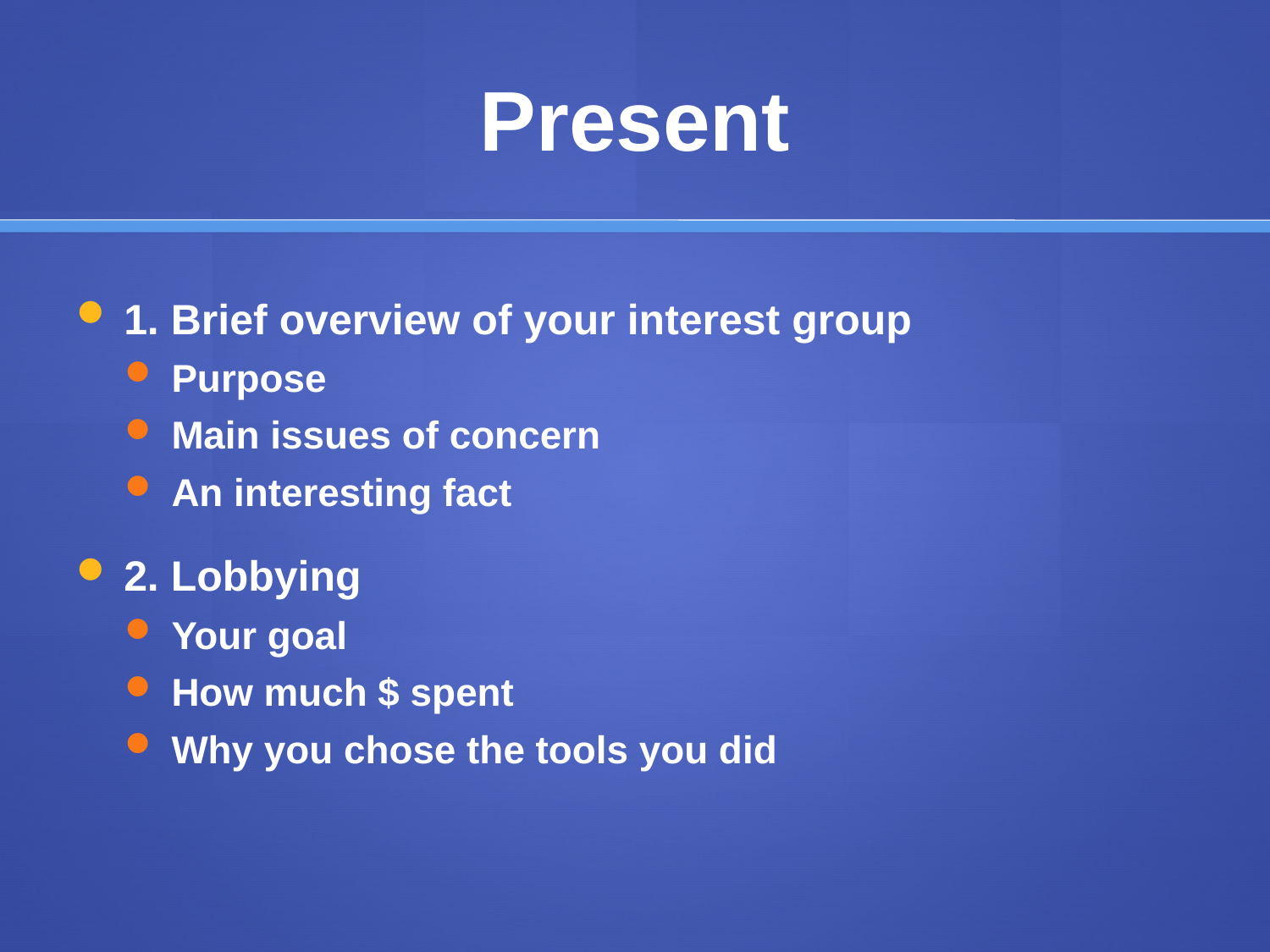

# Present
1. Brief overview of your interest group
Purpose
Main issues of concern
An interesting fact
2. Lobbying
Your goal
How much $ spent
Why you chose the tools you did